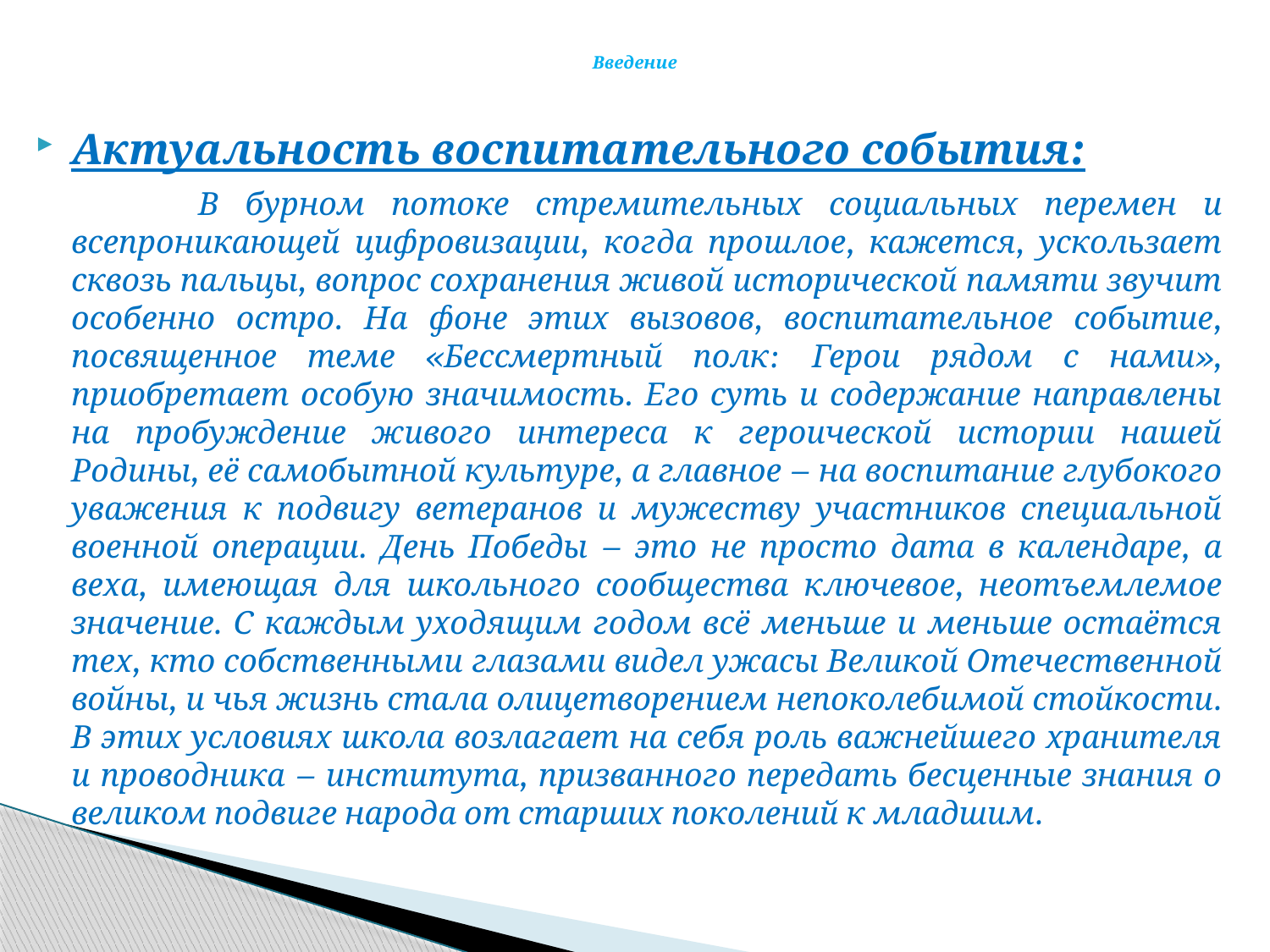

# Введение
Актуальность воспитательного события:
	В бурном потоке стремительных социальных перемен и всепроникающей цифровизации, когда прошлое, кажется, ускользает сквозь пальцы, вопрос сохранения живой исторической памяти звучит особенно остро. На фоне этих вызовов, воспитательное событие, посвященное теме «Бессмертный полк: Герои рядом с нами», приобретает особую значимость. Его суть и содержание направлены на пробуждение живого интереса к героической истории нашей Родины, её самобытной культуре, а главное – на воспитание глубокого уважения к подвигу ветеранов и мужеству участников специальной военной операции. День Победы – это не просто дата в календаре, а веха, имеющая для школьного сообщества ключевое, неотъемлемое значение. С каждым уходящим годом всё меньше и меньше остаётся тех, кто собственными глазами видел ужасы Великой Отечественной войны, и чья жизнь стала олицетворением непоколебимой стойкости. В этих условиях школа возлагает на себя роль важнейшего хранителя и проводника – института, призванного передать бесценные знания о великом подвиге народа от старших поколений к младшим.